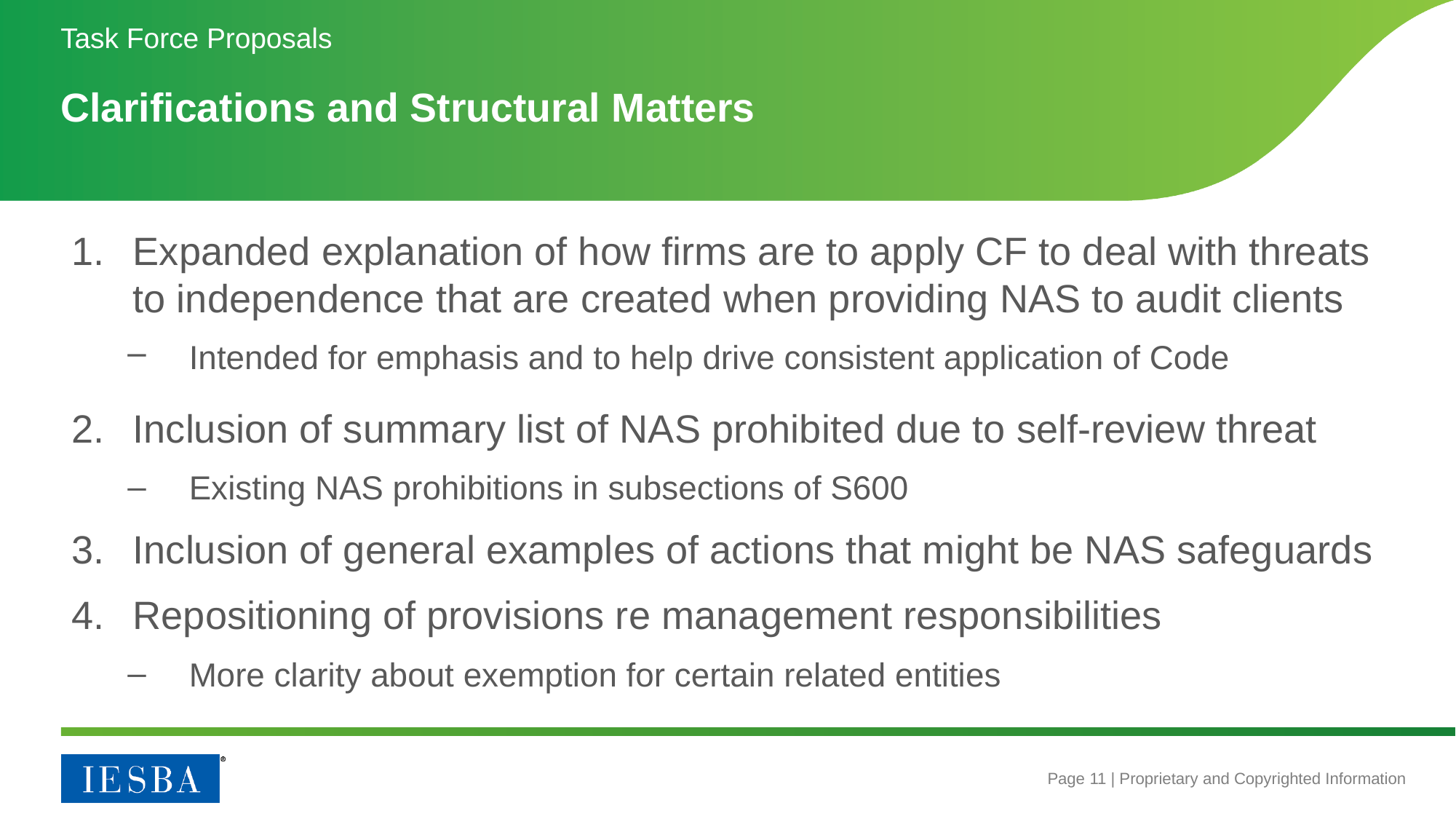

Task Force Proposals
# Clarifications and Structural Matters
Expanded explanation of how firms are to apply CF to deal with threats to independence that are created when providing NAS to audit clients
Intended for emphasis and to help drive consistent application of Code
Inclusion of summary list of NAS prohibited due to self-review threat
Existing NAS prohibitions in subsections of S600
Inclusion of general examples of actions that might be NAS safeguards
Repositioning of provisions re management responsibilities
More clarity about exemption for certain related entities